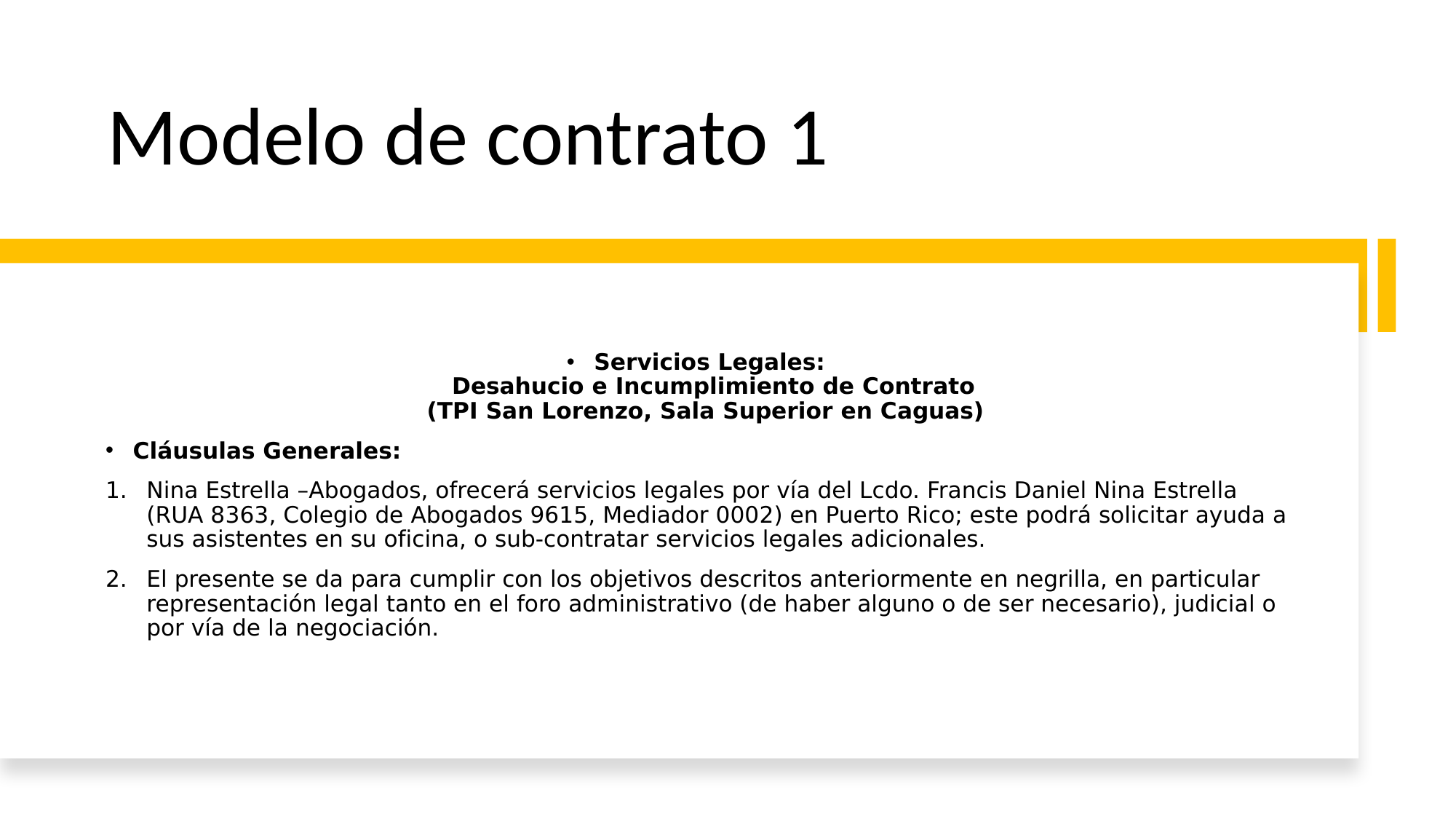

# Modelo de contrato 1

Servicios Legales:
Desahucio e Incumplimiento de Contrato
(TPI San Lorenzo, Sala Superior en Caguas)
Cláusulas Generales:
Nina Estrella –Abogados, ofrecerá servicios legales por vía del Lcdo. Francis Daniel Nina Estrella (RUA 8363, Colegio de Abogados 9615, Mediador 0002) en Puerto Rico; este podrá solicitar ayuda a sus asistentes en su oficina, o sub-contratar servicios legales adicionales.
El presente se da para cumplir con los objetivos descritos anteriormente en negrilla, en particular representación legal tanto en el foro administrativo (de haber alguno o de ser necesario), judicial o por vía de la negociación.